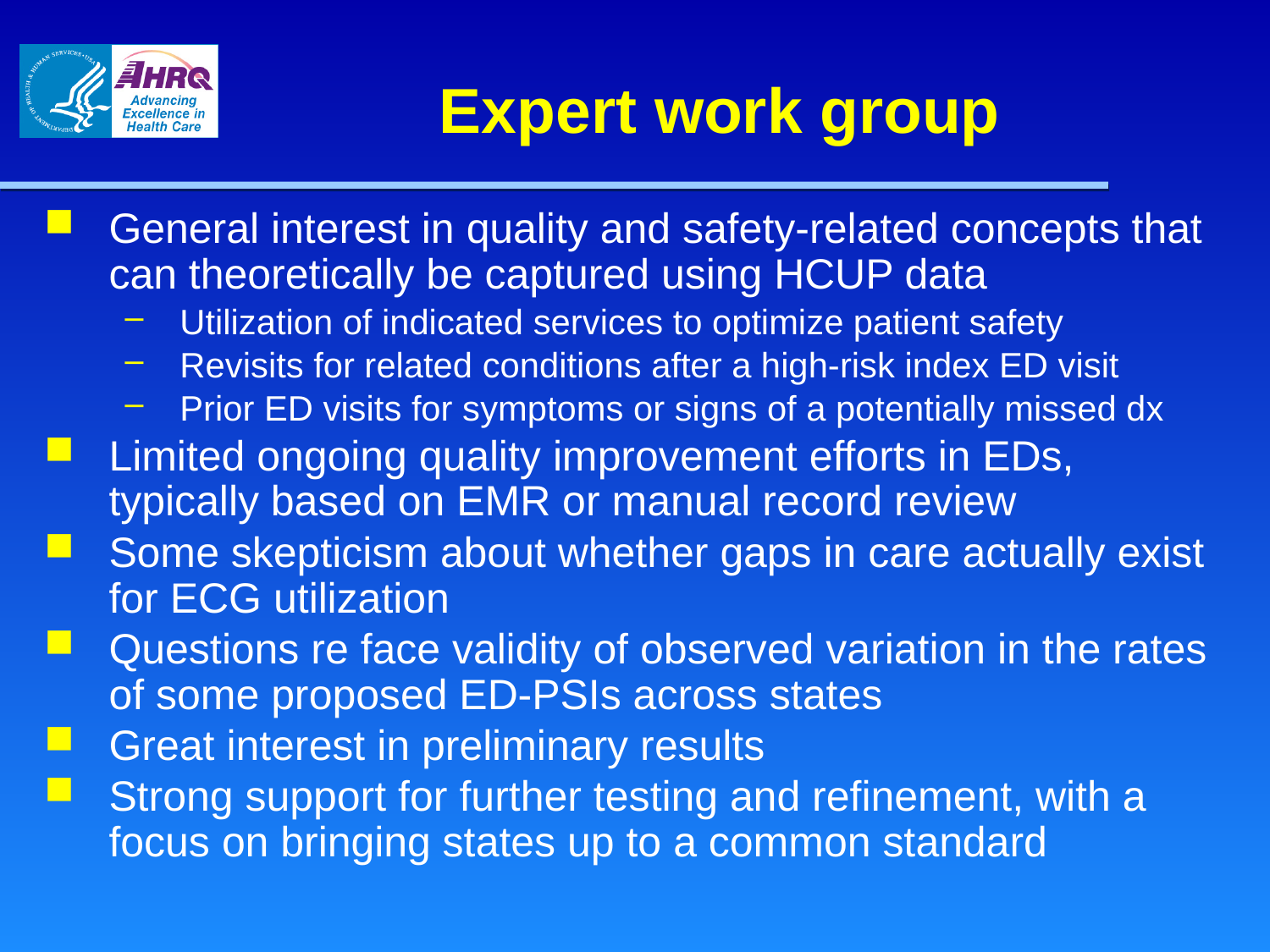

Expert work group
General interest in quality and safety-related concepts that can theoretically be captured using HCUP data
Utilization of indicated services to optimize patient safety
Revisits for related conditions after a high-risk index ED visit
Prior ED visits for symptoms or signs of a potentially missed dx
Limited ongoing quality improvement efforts in EDs, typically based on EMR or manual record review
Some skepticism about whether gaps in care actually exist for ECG utilization
Questions re face validity of observed variation in the rates of some proposed ED-PSIs across states
Great interest in preliminary results
Strong support for further testing and refinement, with a focus on bringing states up to a common standard